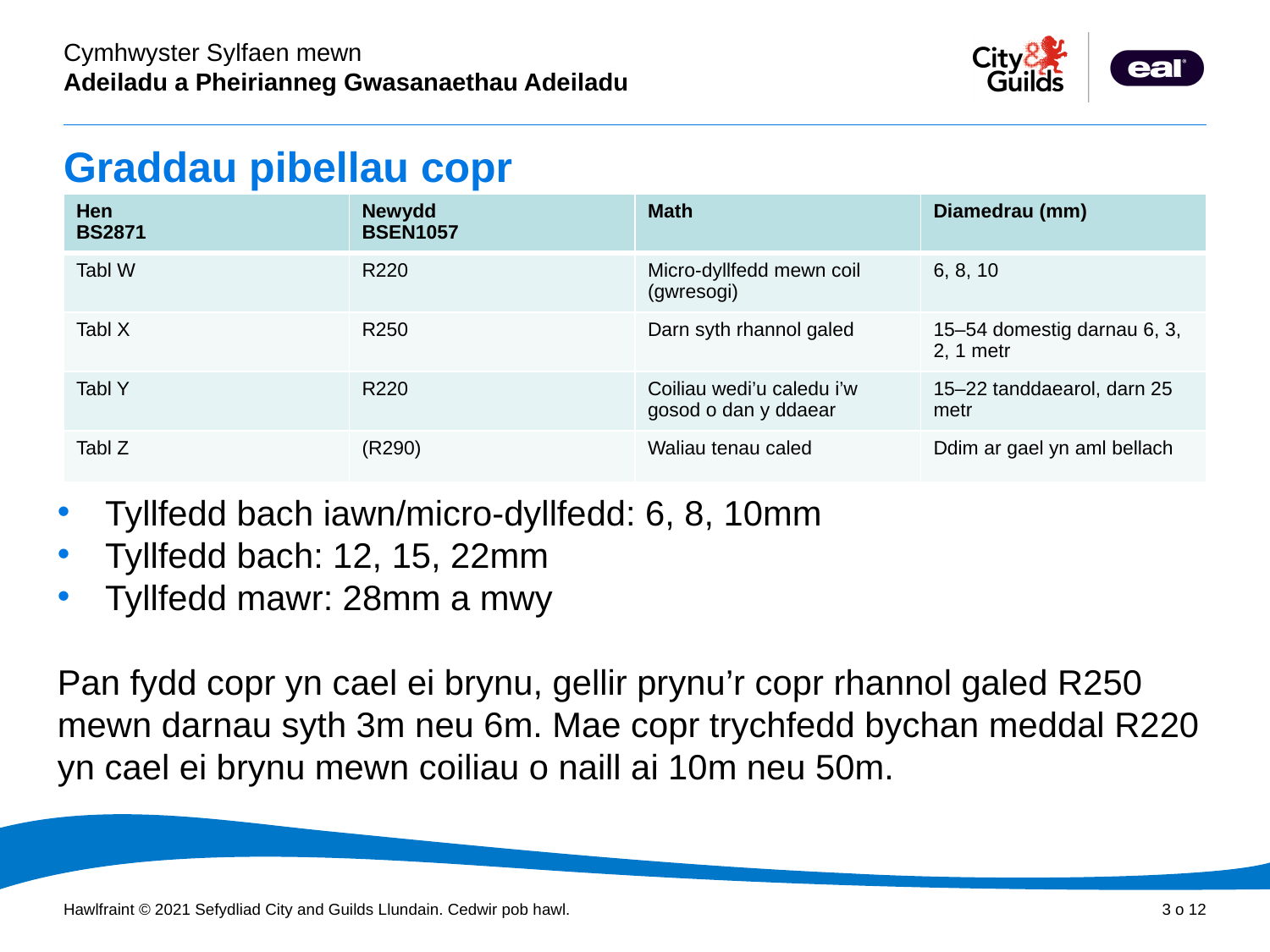

# Graddau pibellau copr
| Hen BS2871 | Newydd BSEN1057 | Math | Diamedrau (mm) |
| --- | --- | --- | --- |
| Tabl W | R220 | Micro-dyllfedd mewn coil (gwresogi) | 6, 8, 10 |
| Tabl X | R250 | Darn syth rhannol galed | 15–54 domestig darnau 6, 3, 2, 1 metr |
| Tabl Y | R220 | Coiliau wedi’u caledu i’w gosod o dan y ddaear | 15–22 tanddaearol, darn 25 metr |
| Tabl Z | (R290) | Waliau tenau caled | Ddim ar gael yn aml bellach |
Tyllfedd bach iawn/micro-dyllfedd: 6, 8, 10mm
Tyllfedd bach: 12, 15, 22mm
Tyllfedd mawr: 28mm a mwy

Pan fydd copr yn cael ei brynu, gellir prynu’r copr rhannol galed R250 mewn darnau syth 3m neu 6m. Mae copr trychfedd bychan meddal R220 yn cael ei brynu mewn coiliau o naill ai 10m neu 50m.